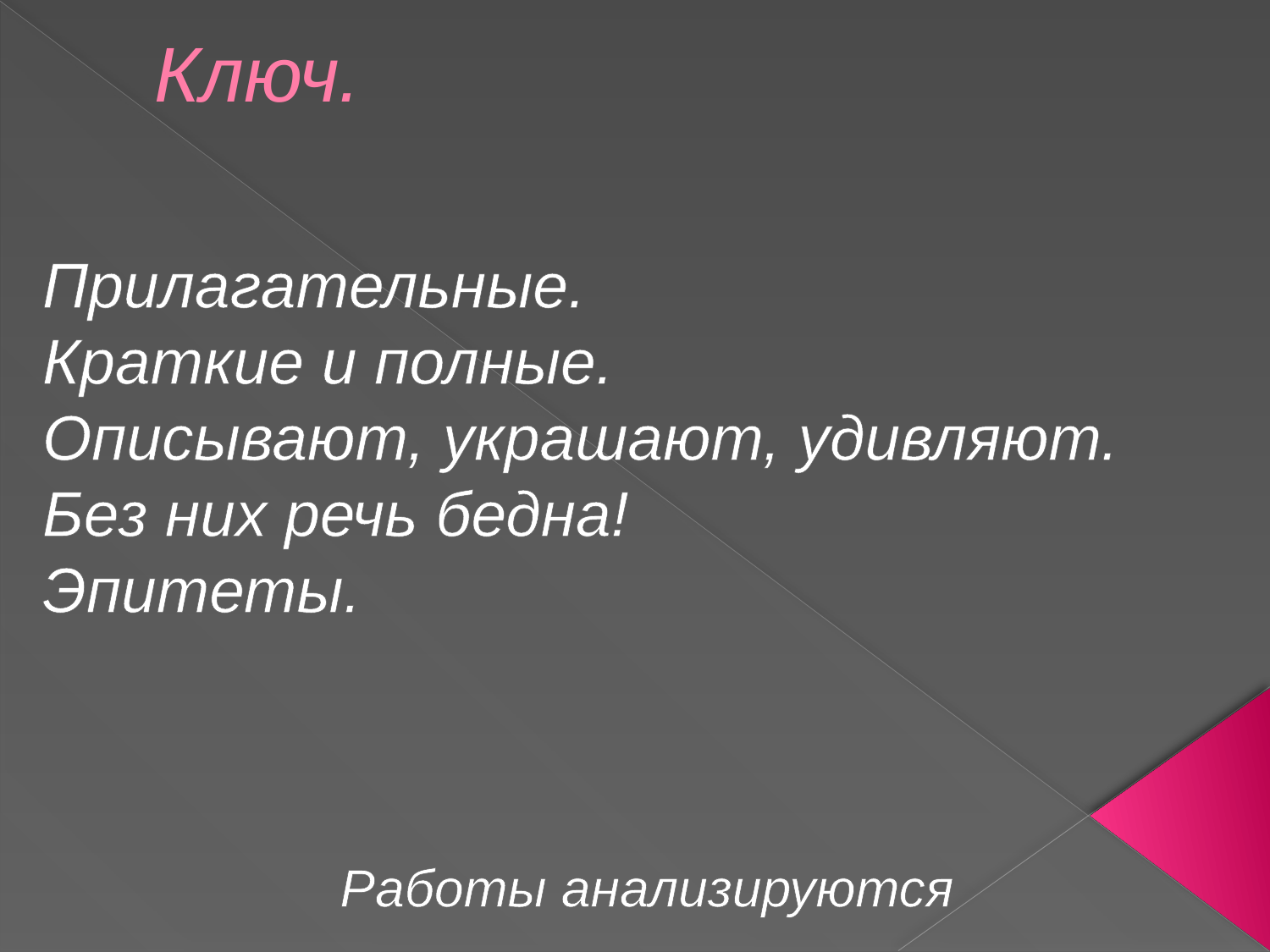

# Ключ.
Прилагательные.
Краткие и полные.
Описывают, украшают, удивляют.
Без них речь бедна!
Эпитеты.

Работы анализируются